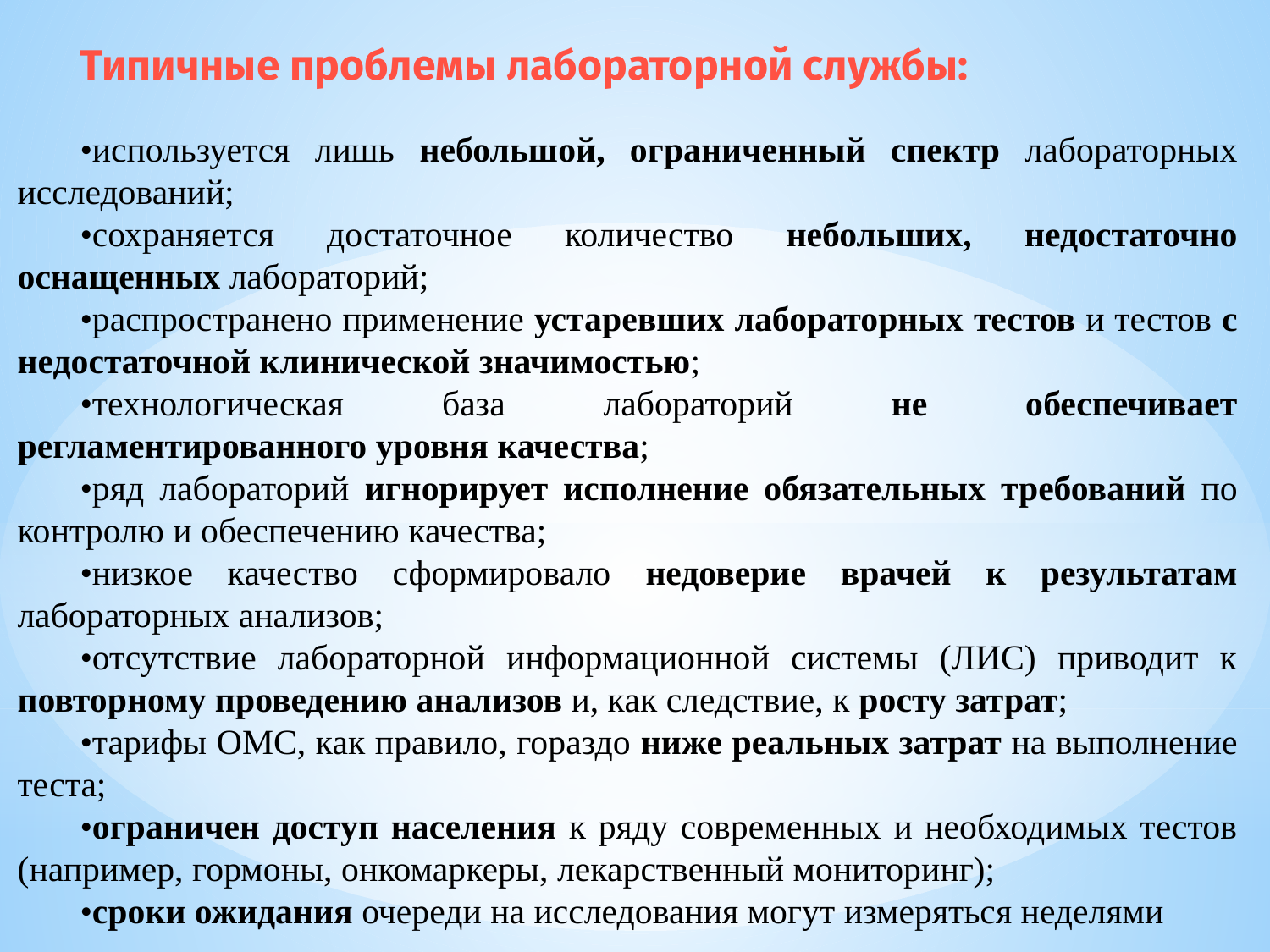

Типичные проблемы лабораторной службы:

•используется лишь небольшой, ограниченный спектр лабораторных исследований;
•сохраняется достаточное количество небольших, недостаточно оснащенных лабораторий;
•распространено применение устаревших лабораторных тестов и тестов с недостаточной клинической значимостью;
•технологическая база лабораторий не обеспечивает регламентированного уровня качества;
•ряд лабораторий игнорирует исполнение обязательных требований по контролю и обеспечению качества;
•низкое качество сформировало недоверие врачей к результатам лабораторных анализов;
•отсутствие лабораторной информационной системы (ЛИС) приводит к повторному проведению анализов и, как следствие, к росту затрат;
•тарифы ОМС, как правило, гораздо ниже реальных затрат на выполнение теста;
•ограничен доступ населения к ряду современных и необходимых тестов (например, гормоны, онкомаркеры, лекарственный мониторинг);
•сроки ожидания очереди на исследования могут измеряться неделями